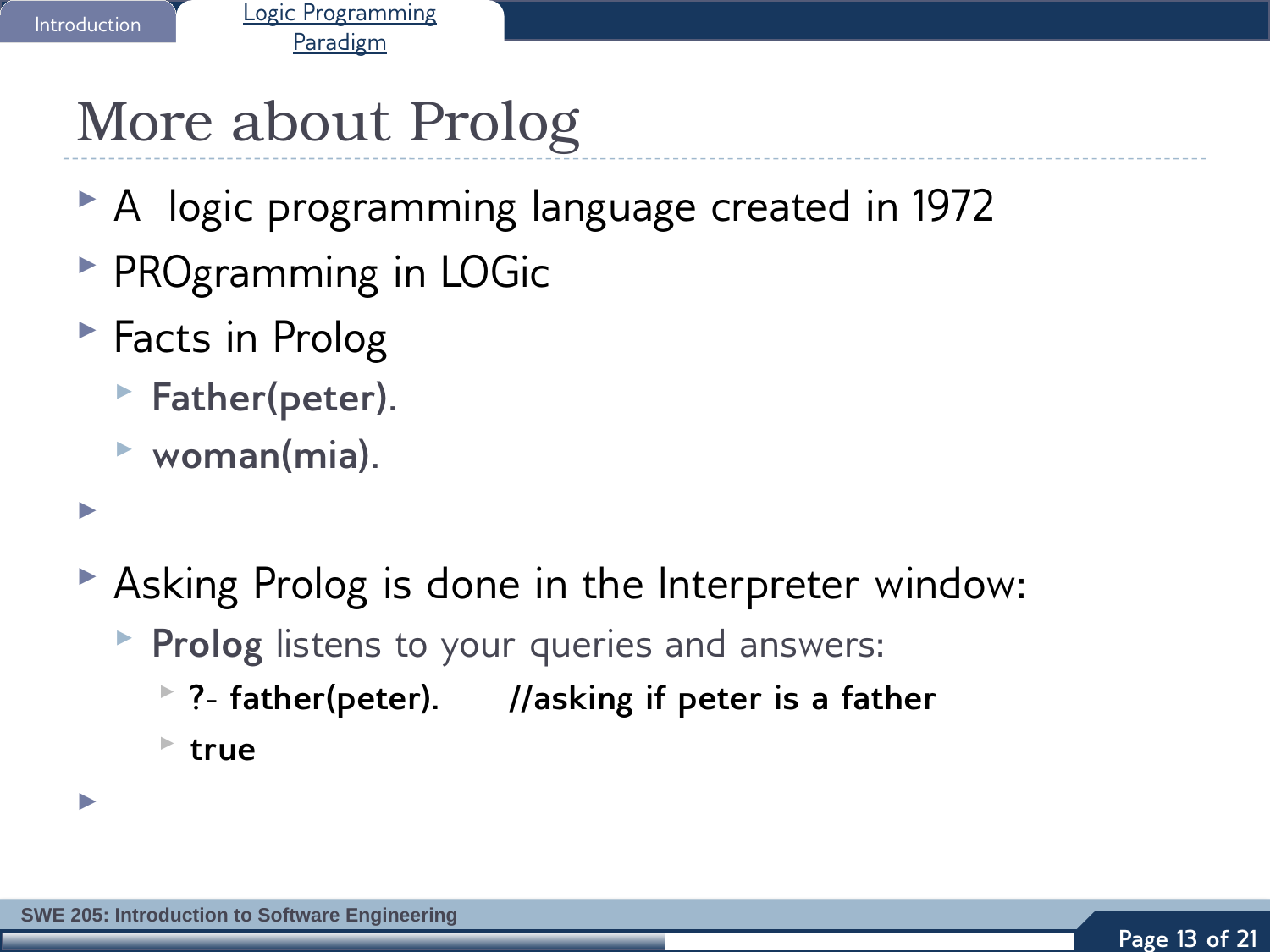

Introduction
Logic Programming Paradigm
# More about Prolog
A  logic programming language created in 1972
PROgramming in LOGic
Facts in Prolog
Father(peter).
woman(mia).

Asking Prolog is done in the Interpreter window:
Prolog listens to your queries and answers:
?- father(peter).      //asking if peter is a father
true

13
Page 13 of 21